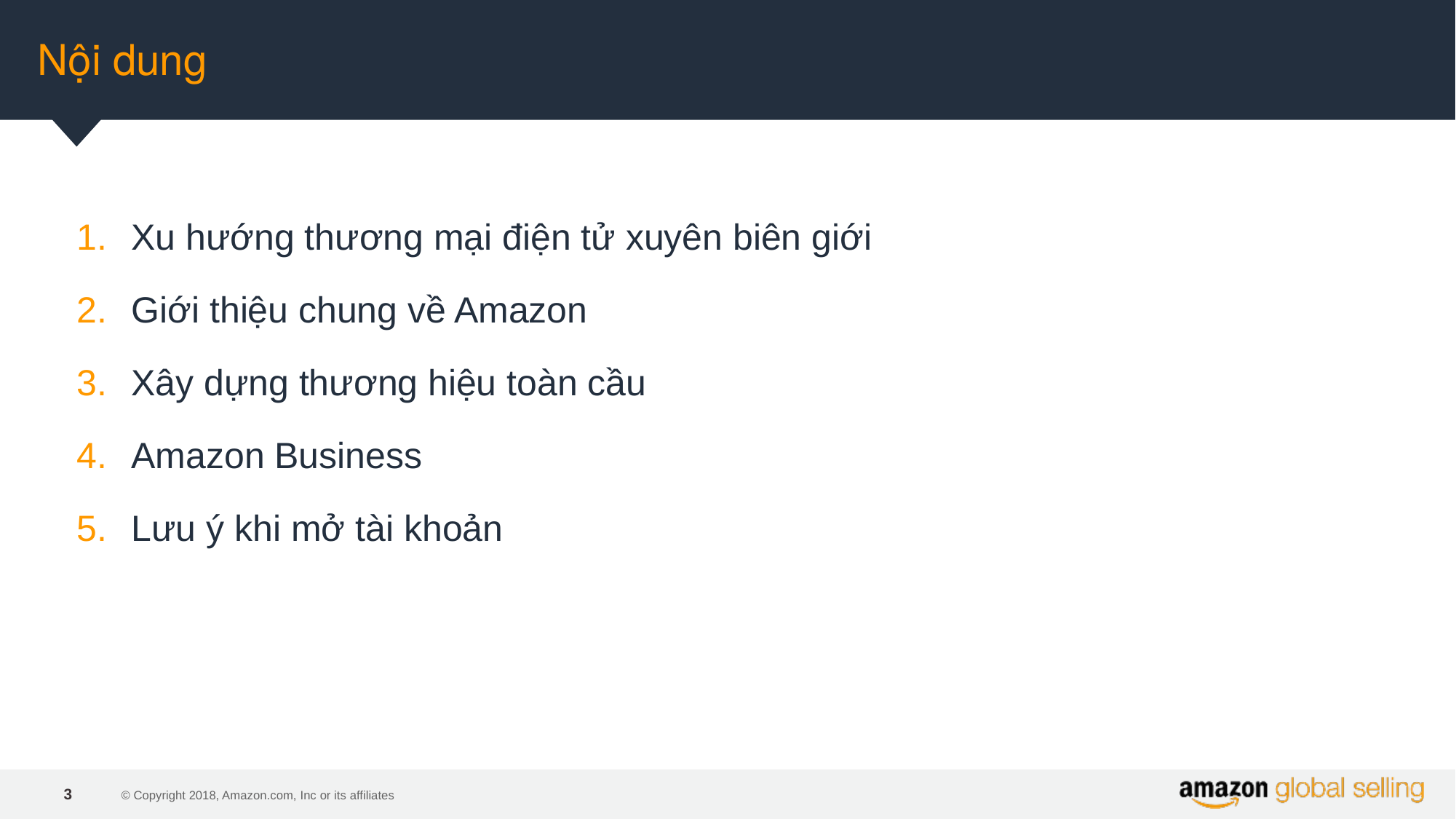

# Nội dung
Xu hướng thương mại điện tử xuyên biên giới
Giới thiệu chung về Amazon
Xây dựng thương hiệu toàn cầu
Amazon Business
Lưu ý khi mở tài khoản
3